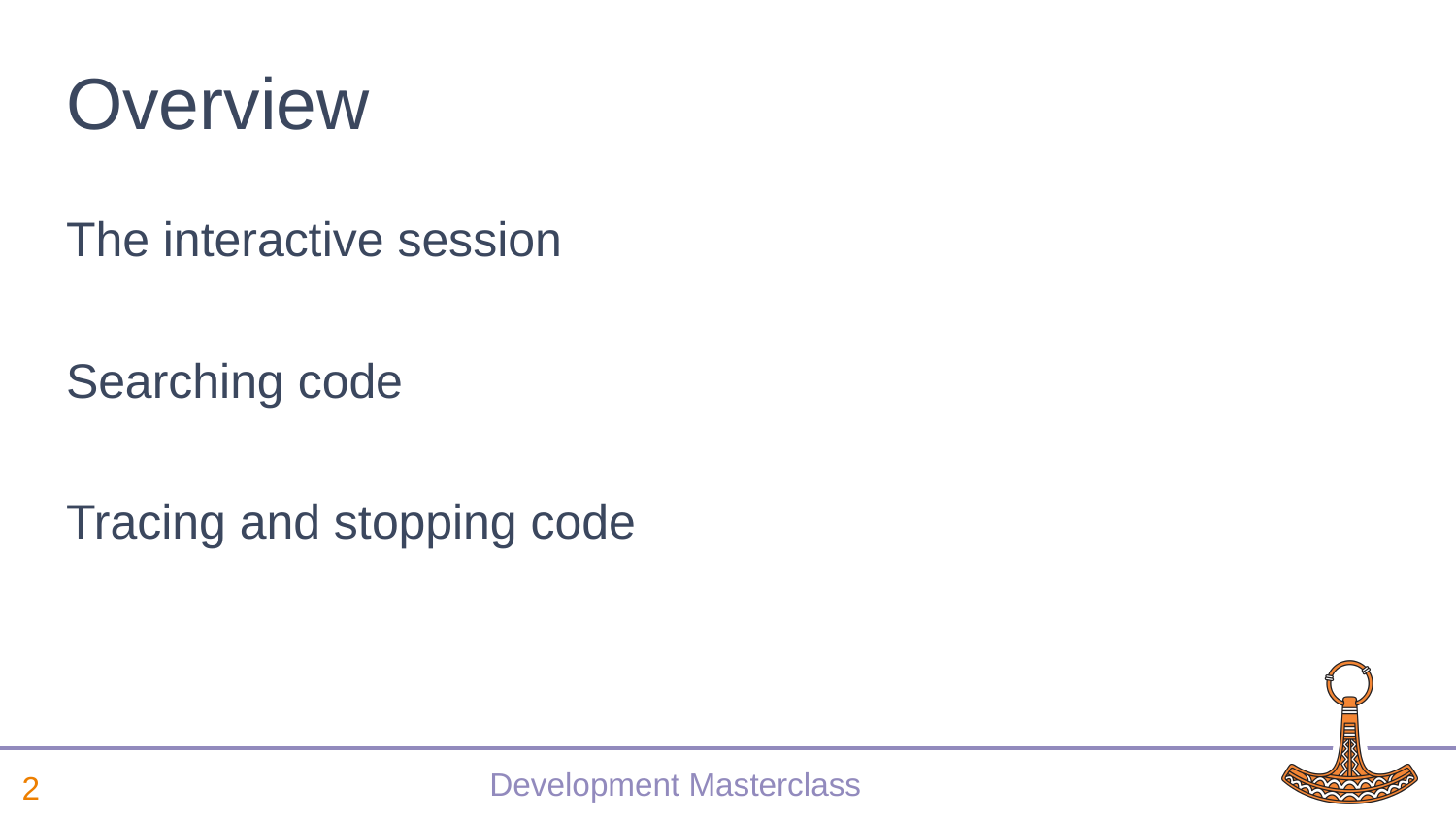

# Overview
The interactive session

Searching code

Tracing and stopping code